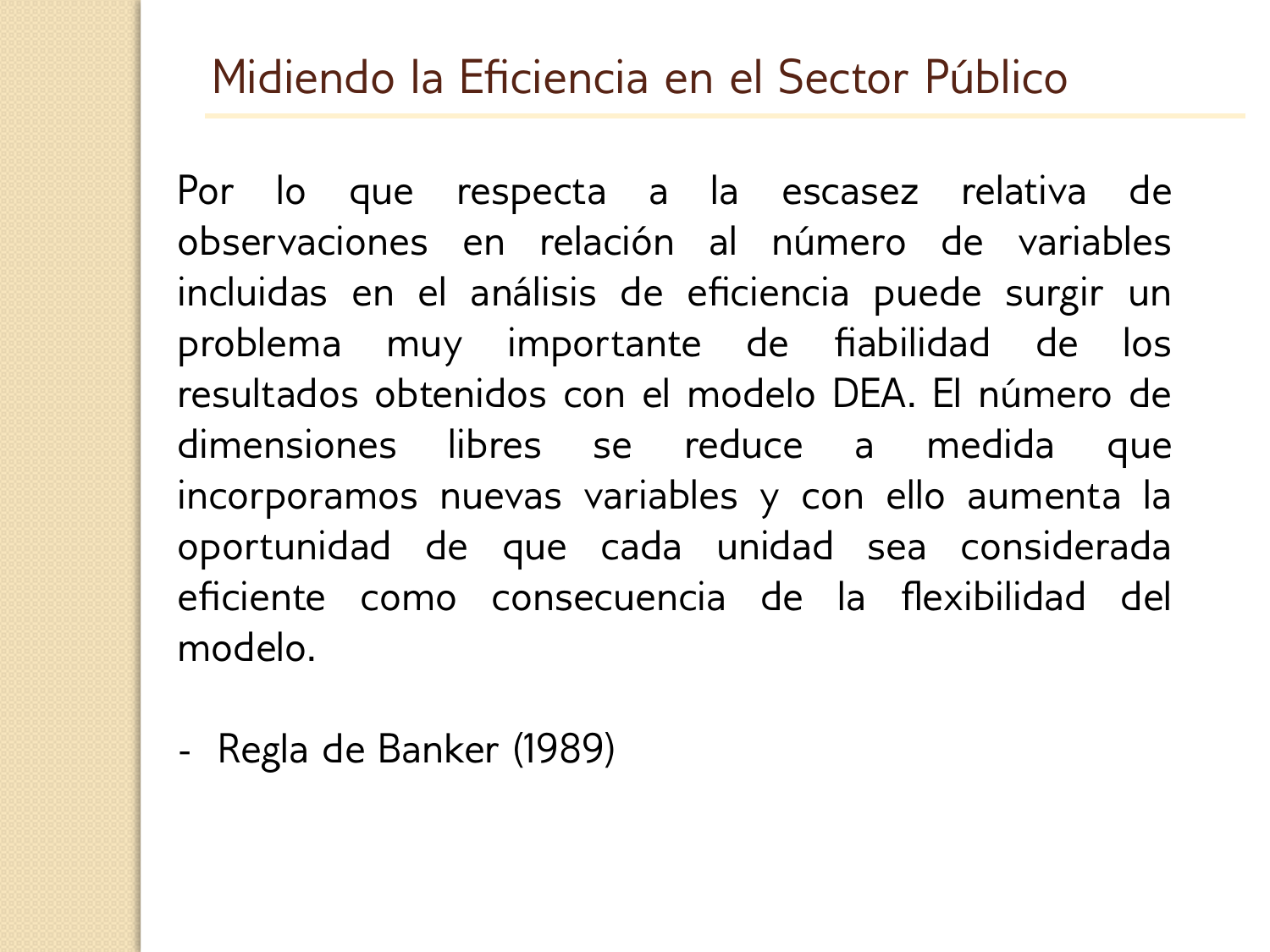

Midiendo la Eficiencia en el Sector Público
Por lo que respecta a la escasez relativa de observaciones en relación al número de variables incluidas en el análisis de eficiencia puede surgir un problema muy importante de fiabilidad de los resultados obtenidos con el modelo DEA. El número de dimensiones libres se reduce a medida que incorporamos nuevas variables y con ello aumenta la oportunidad de que cada unidad sea considerada eficiente como consecuencia de la flexibilidad del modelo.

-  Regla de Banker (1989)